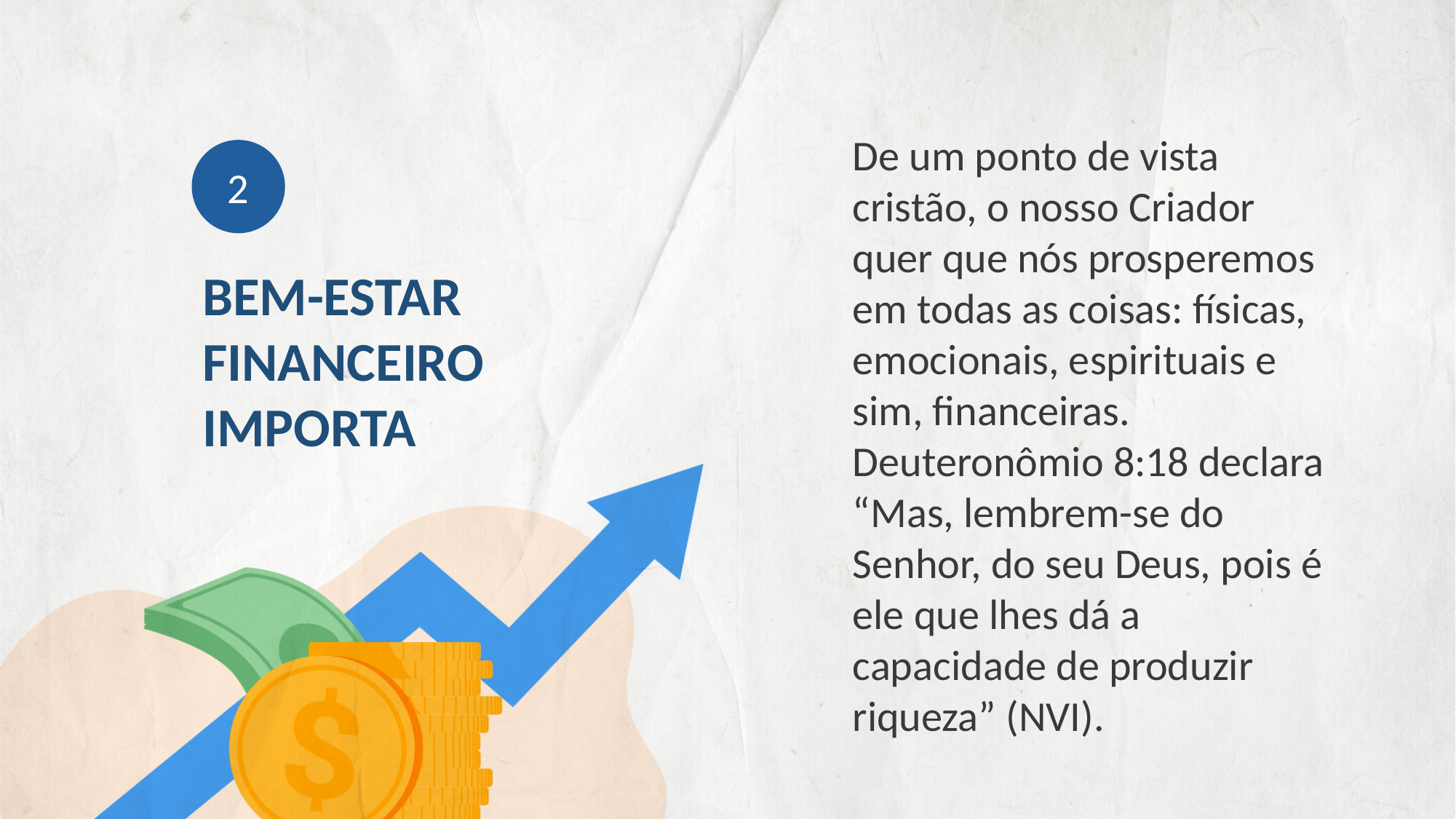

De um ponto de vista cristão, o nosso Criador quer que nós prosperemos em todas as coisas: físicas, emocionais, espirituais e sim, financeiras. Deuteronômio 8:18 declara “Mas, lembrem-se do Senhor, do seu Deus, pois é ele que lhes dá a capacidade de produzir riqueza” (NVI).
2

BEM-ESTAR FINANCEIRO IMPORTA